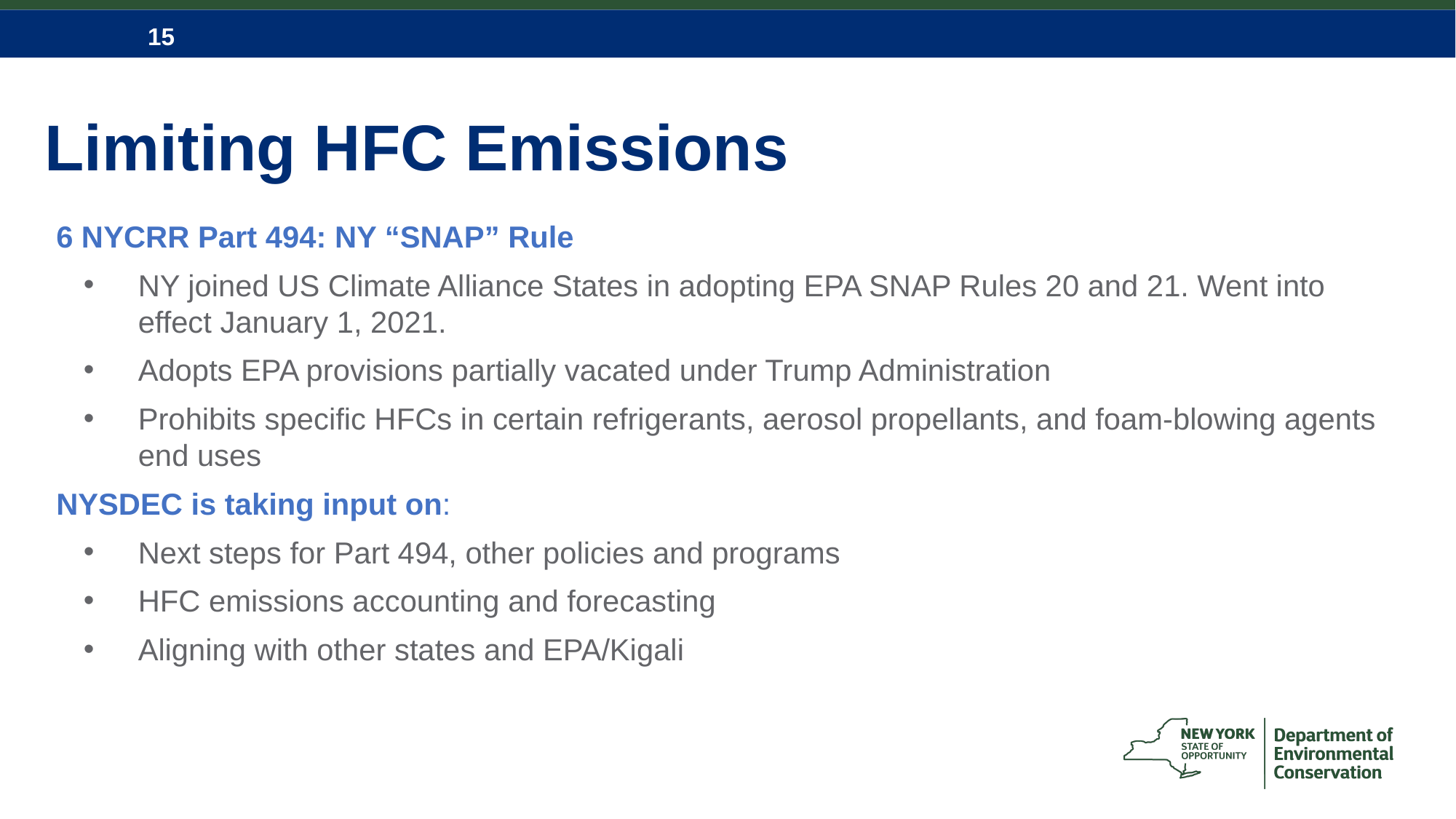

Limiting HFC Emissions
6 NYCRR Part 494: NY “SNAP” Rule
NY joined US Climate Alliance States in adopting EPA SNAP Rules 20 and 21. Went into effect January 1, 2021.
Adopts EPA provisions partially vacated under Trump Administration
Prohibits specific HFCs in certain refrigerants, aerosol propellants, and foam-blowing agents end uses
NYSDEC is taking input on:
Next steps for Part 494, other policies and programs
HFC emissions accounting and forecasting
Aligning with other states and EPA/Kigali